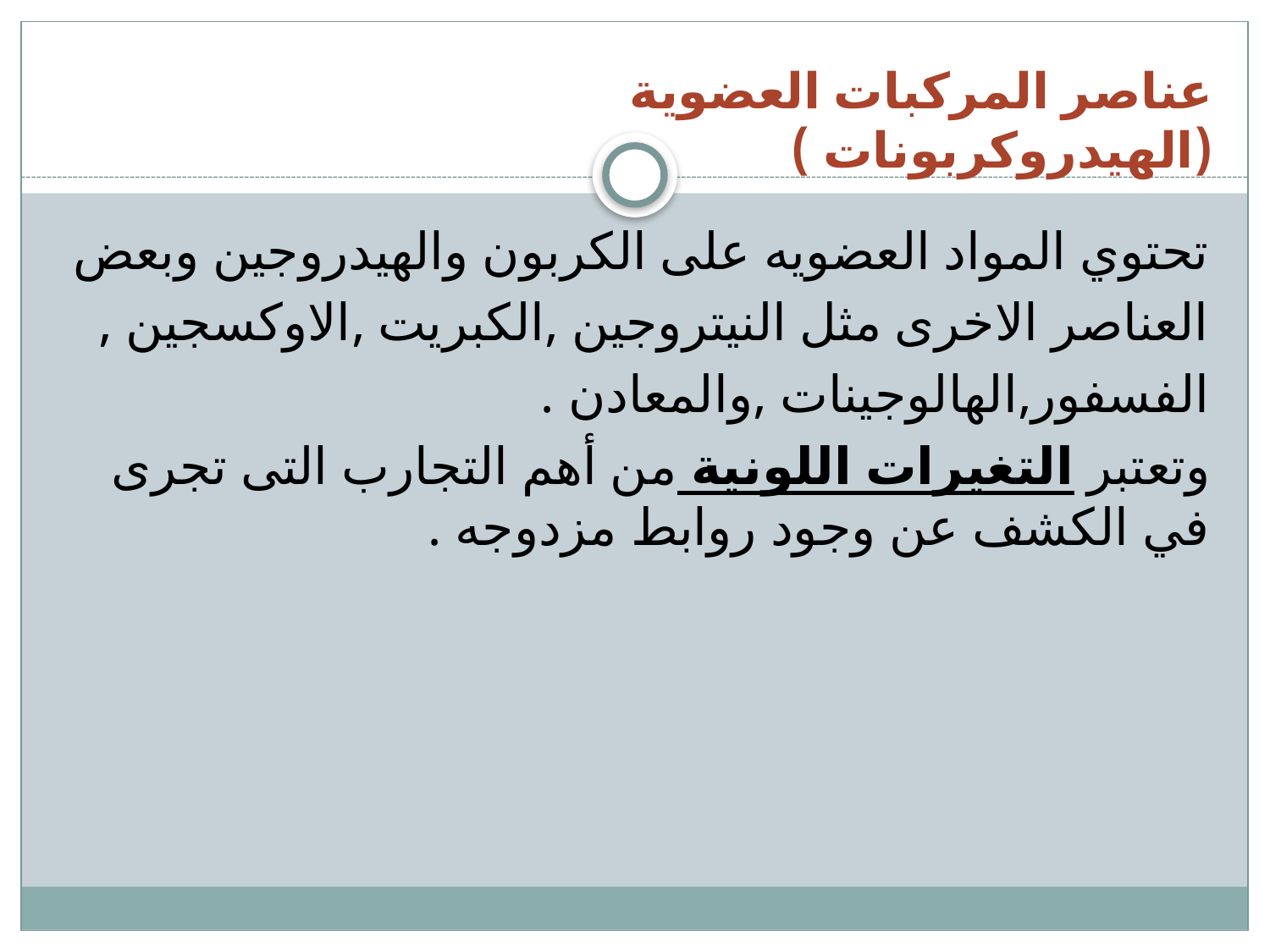

عناصر المركبات العضوية (الهيدروكربونات )
تحتوي المواد العضويه على الكربون والهيدروجين وبعض
العناصر الاخرى مثل النيتروجين ,الكبريت ,الاوكسجين ,
الفسفور,الهالوجينات ,والمعادن .
وتعتبر التغيرات اللونية من أهم التجارب التى تجرى في الكشف عن وجود روابط مزدوجه .